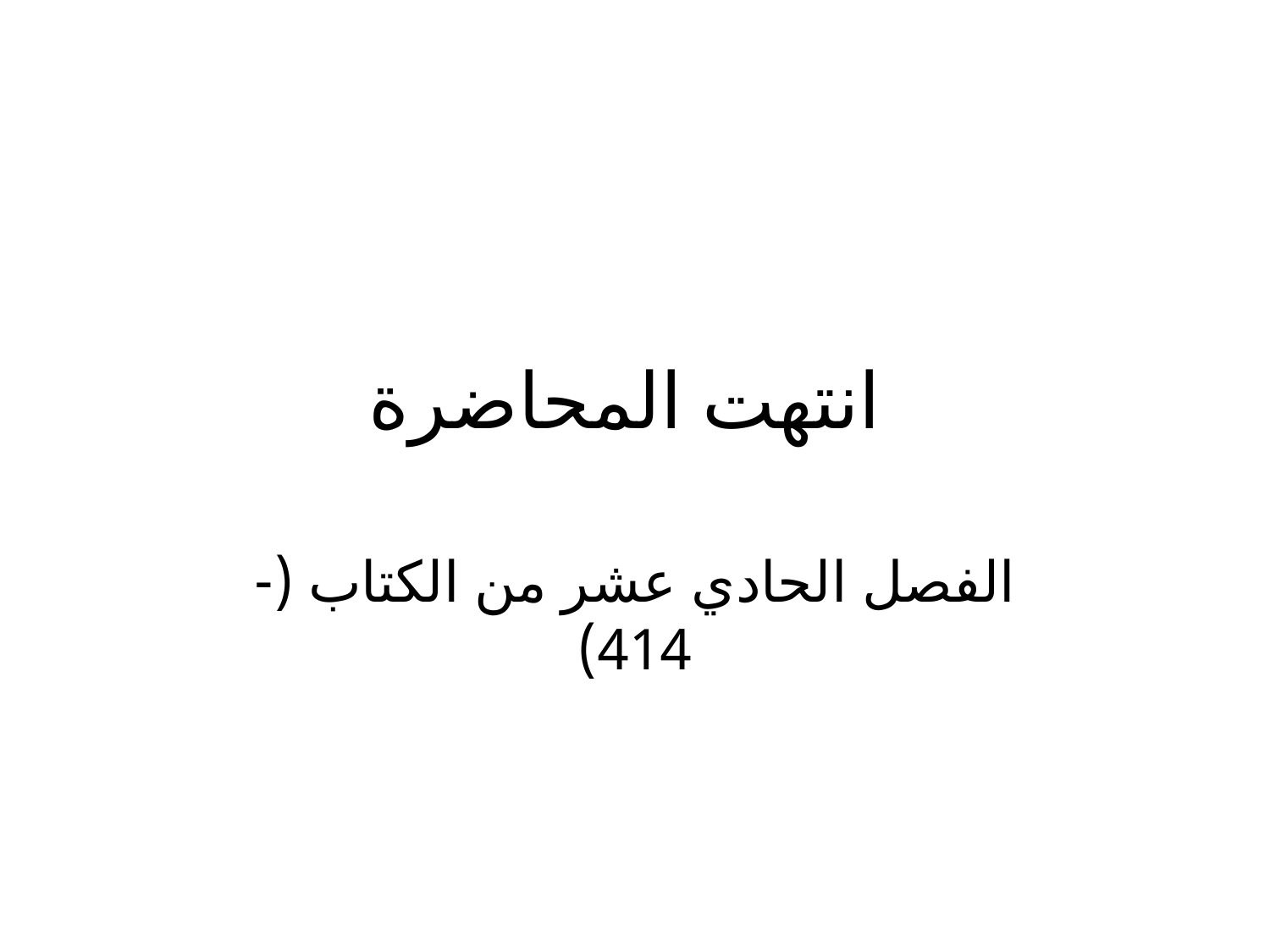

# انتهت المحاضرة
الفصل الحادي عشر من الكتاب (-414)